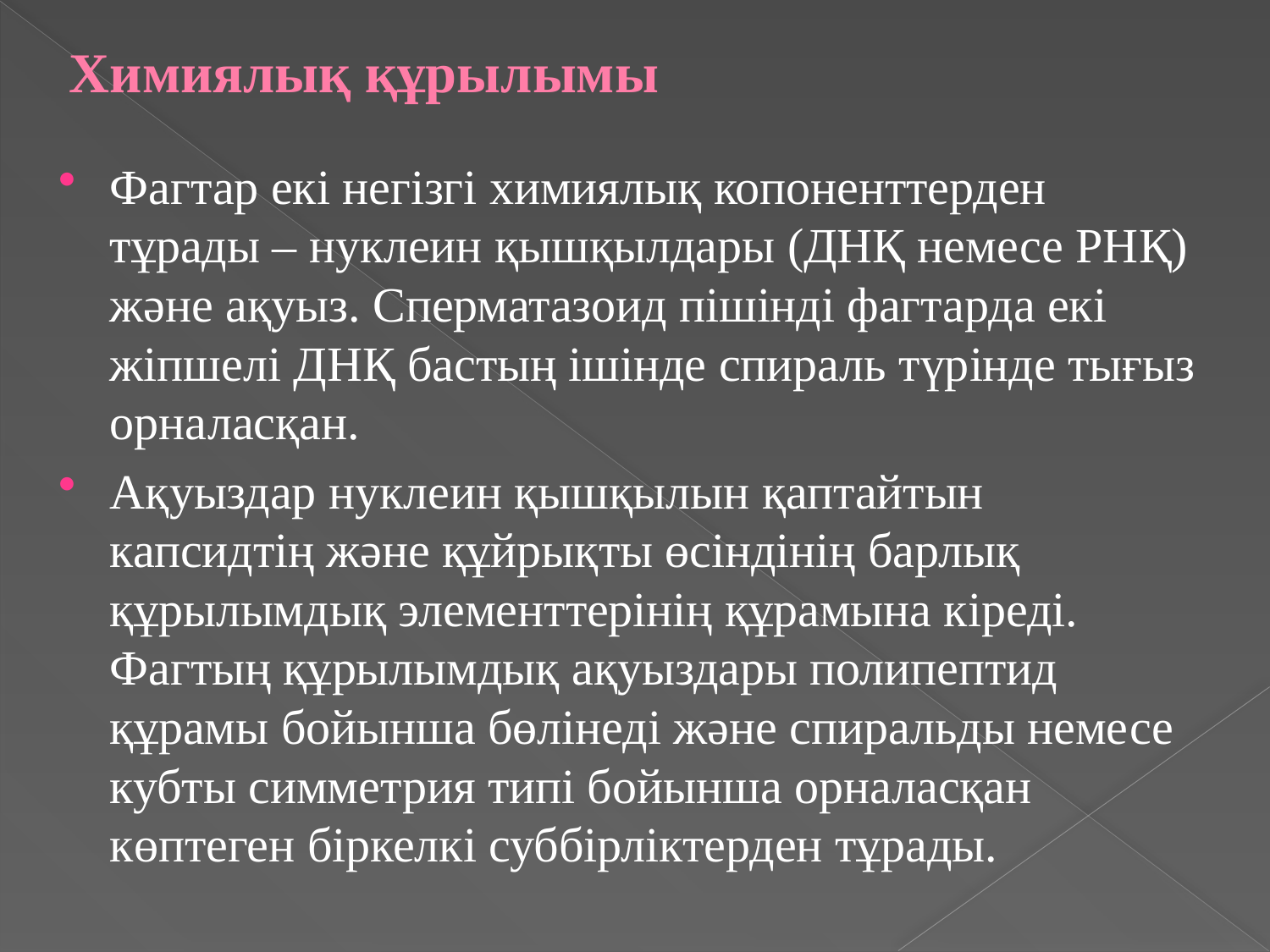

# Химиялық құрылымы
Фагтар екі негізгі химиялық копоненттерден тұрады – нуклеин қышқылдары (ДНҚ немесе РНҚ) және ақуыз. Сперматазоид пішінді фагтарда екі жіпшелі ДНҚ бастың ішінде спираль түрінде тығыз орналасқан.
Ақуыздар нуклеин қышқылын қаптайтын капсидтің және құйрықты өсіндінің барлық құрылымдық элементтерінің құрамына кіреді. Фагтың құрылымдық ақуыздары полипептид құрамы бойынша бөлінеді және спиральды немесе кубты симметрия типі бойынша орналасқан көптеген біркелкі суббірліктерден тұрады.